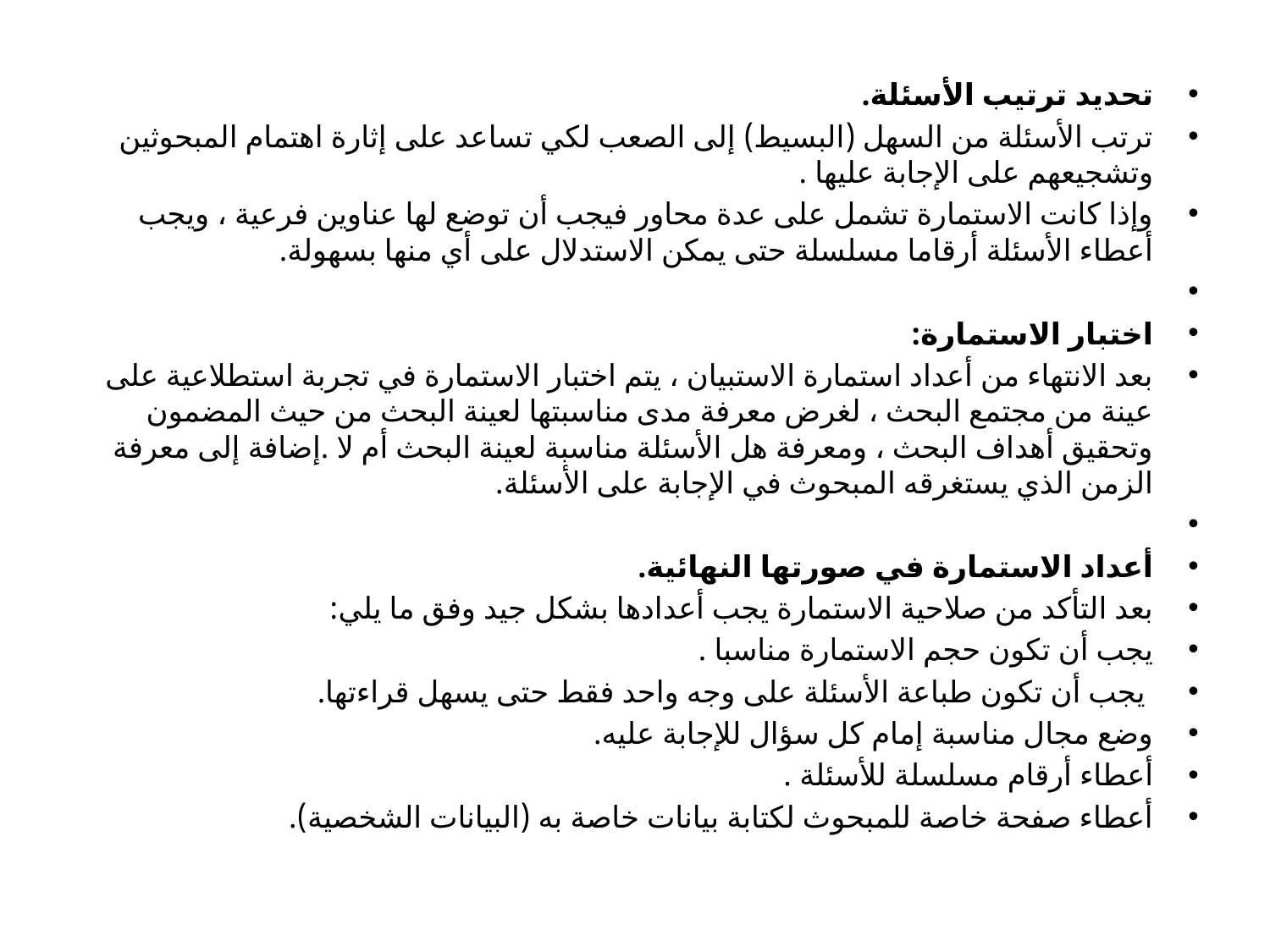

تحديد ترتيب الأسئلة.
ترتب الأسئلة من السهل (البسيط) إلى الصعب لكي تساعد على إثارة اهتمام المبحوثين وتشجيعهم على الإجابة عليها .
وإذا كانت الاستمارة تشمل على عدة محاور فيجب أن توضع لها عناوين فرعية ، ويجب أعطاء الأسئلة أرقاما مسلسلة حتى يمكن الاستدلال على أي منها بسهولة.

اختبار الاستمارة:
بعد الانتهاء من أعداد استمارة الاستبيان ، يتم اختبار الاستمارة في تجربة استطلاعية على عينة من مجتمع البحث ، لغرض معرفة مدى مناسبتها لعينة البحث من حيث المضمون وتحقيق أهداف البحث ، ومعرفة هل الأسئلة مناسبة لعينة البحث أم لا .إضافة إلى معرفة الزمن الذي يستغرقه المبحوث في الإجابة على الأسئلة.

أعداد الاستمارة في صورتها النهائية.
بعد التأكد من صلاحية الاستمارة يجب أعدادها بشكل جيد وفق ما يلي:
يجب أن تكون حجم الاستمارة مناسبا .
 يجب أن تكون طباعة الأسئلة على وجه واحد فقط حتى يسهل قراءتها.
وضع مجال مناسبة إمام كل سؤال للإجابة عليه.
أعطاء أرقام مسلسلة للأسئلة .
أعطاء صفحة خاصة للمبحوث لكتابة بيانات خاصة به (البيانات الشخصية).